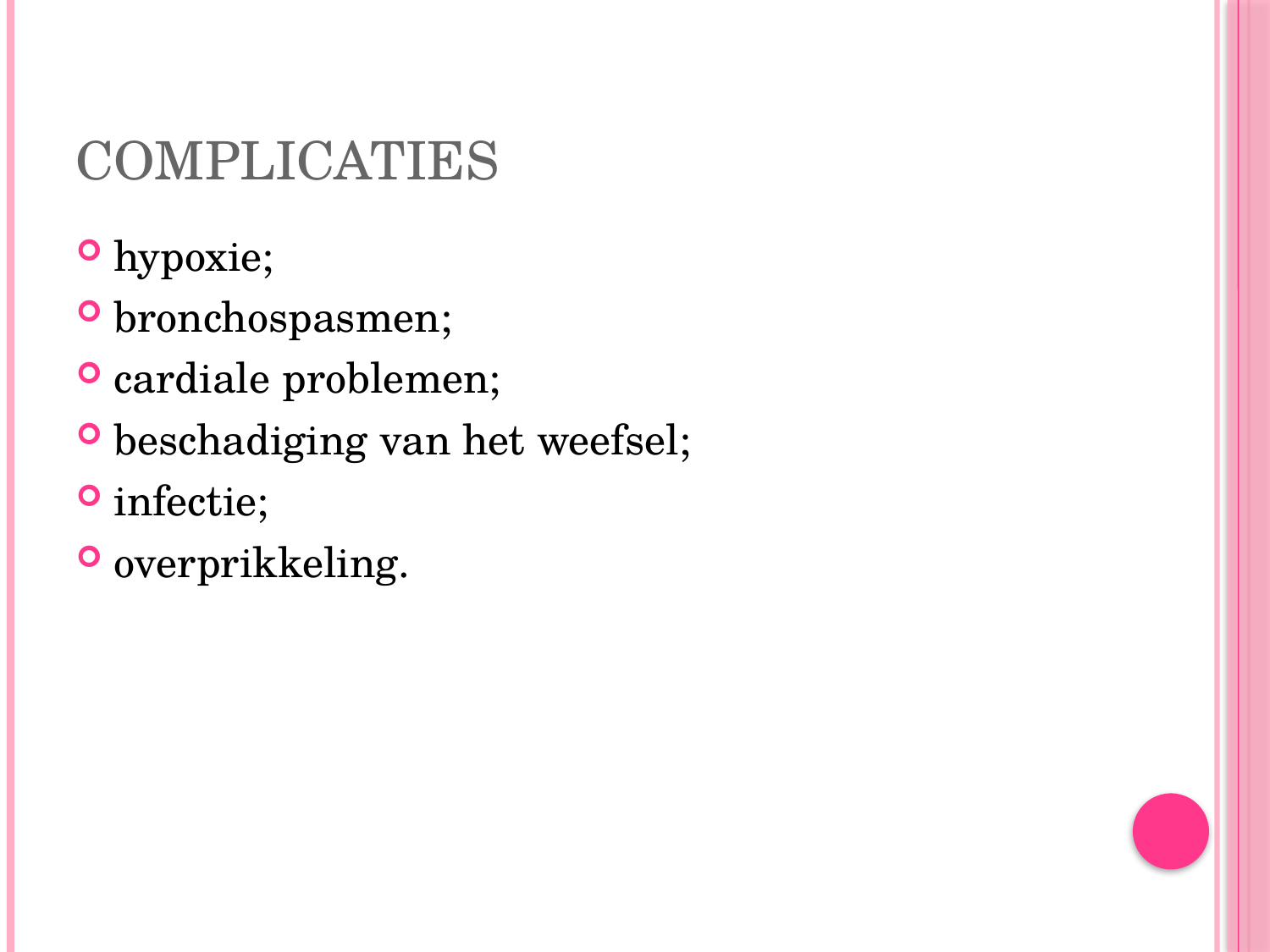

# Complicaties
hypoxie;
bronchospasmen;
cardiale problemen;
beschadiging van het weefsel;
infectie;
overprikkeling.